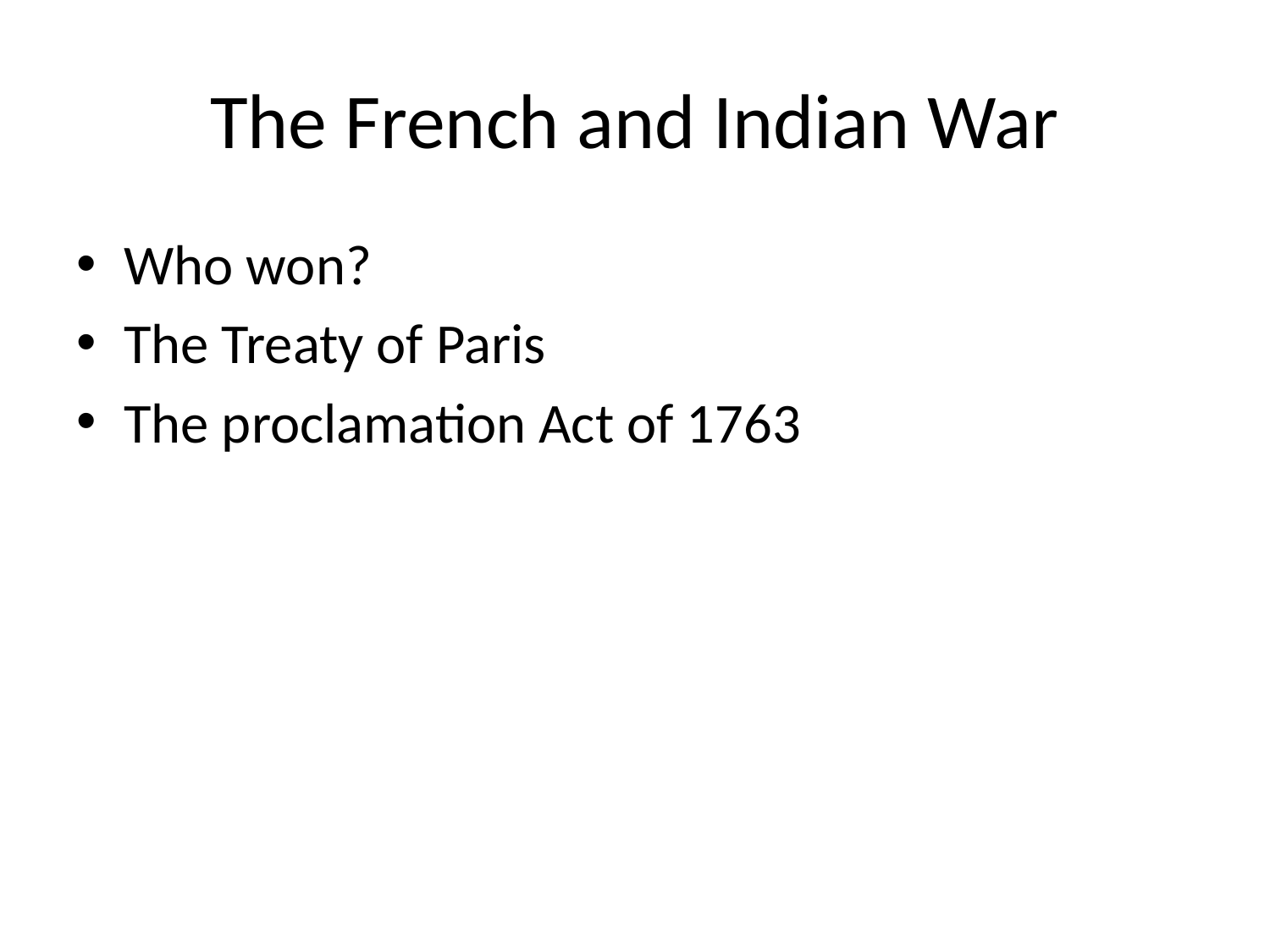

# The French and Indian War
Who won?
The Treaty of Paris
The proclamation Act of 1763